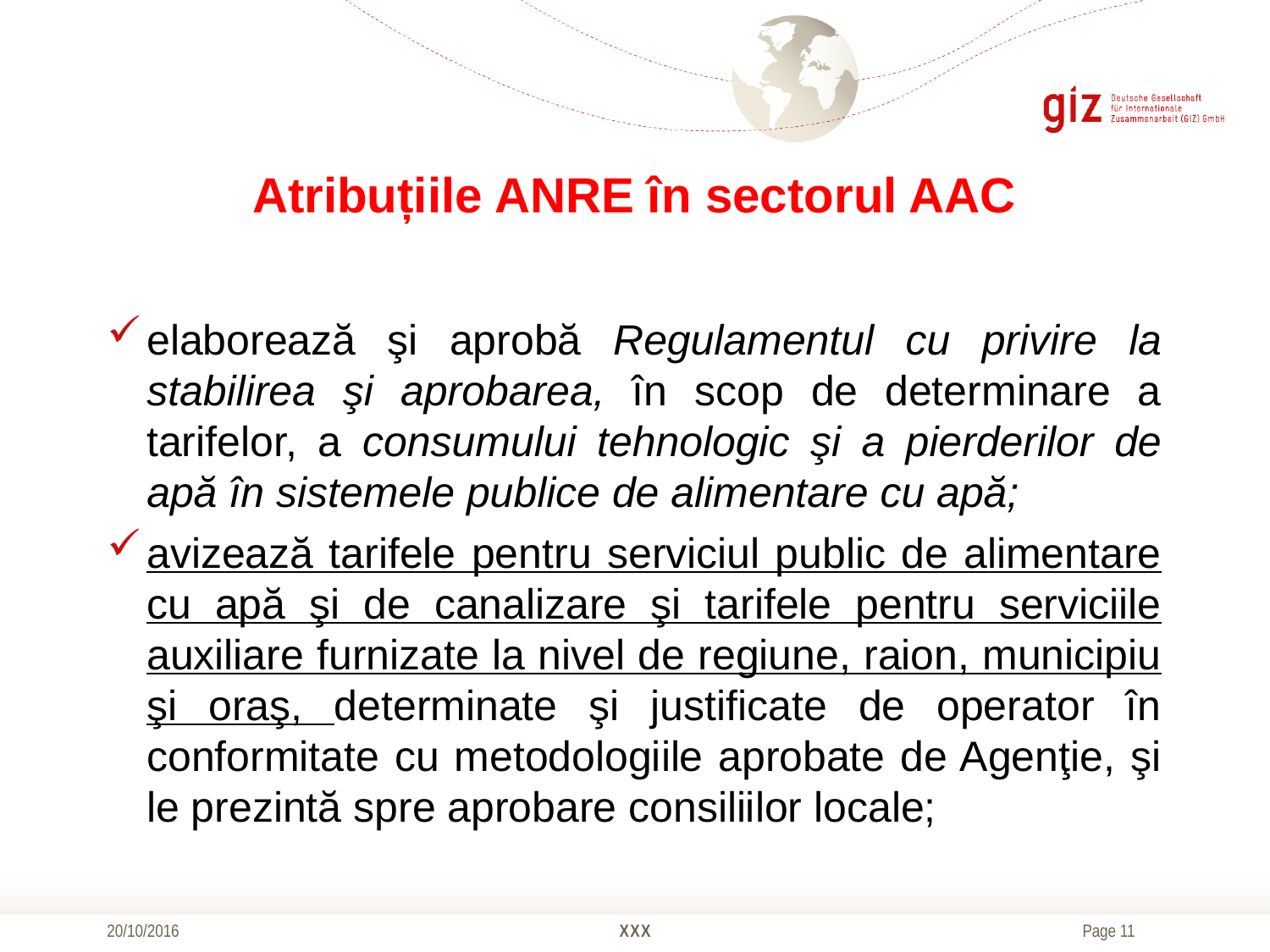

# Atribuțiile ANRE în sectorul AAC

elaborează şi aprobă Regulamentul cu privire la stabilirea şi aprobarea, în scop de determinare a tarifelor, a consumului tehnologic şi a pierderilor de apă în sistemele publice de alimentare cu apă;
avizează tarifele pentru serviciul public de alimentare cu apă şi de canalizare şi tarifele pentru serviciile auxiliare furnizate la nivel de regiune, raion, municipiu şi oraş, determinate şi justificate de operator în conformitate cu metodologiile aprobate de Agenţie, şi le prezintă spre aprobare consiliilor locale;

20/10/2016
XXX